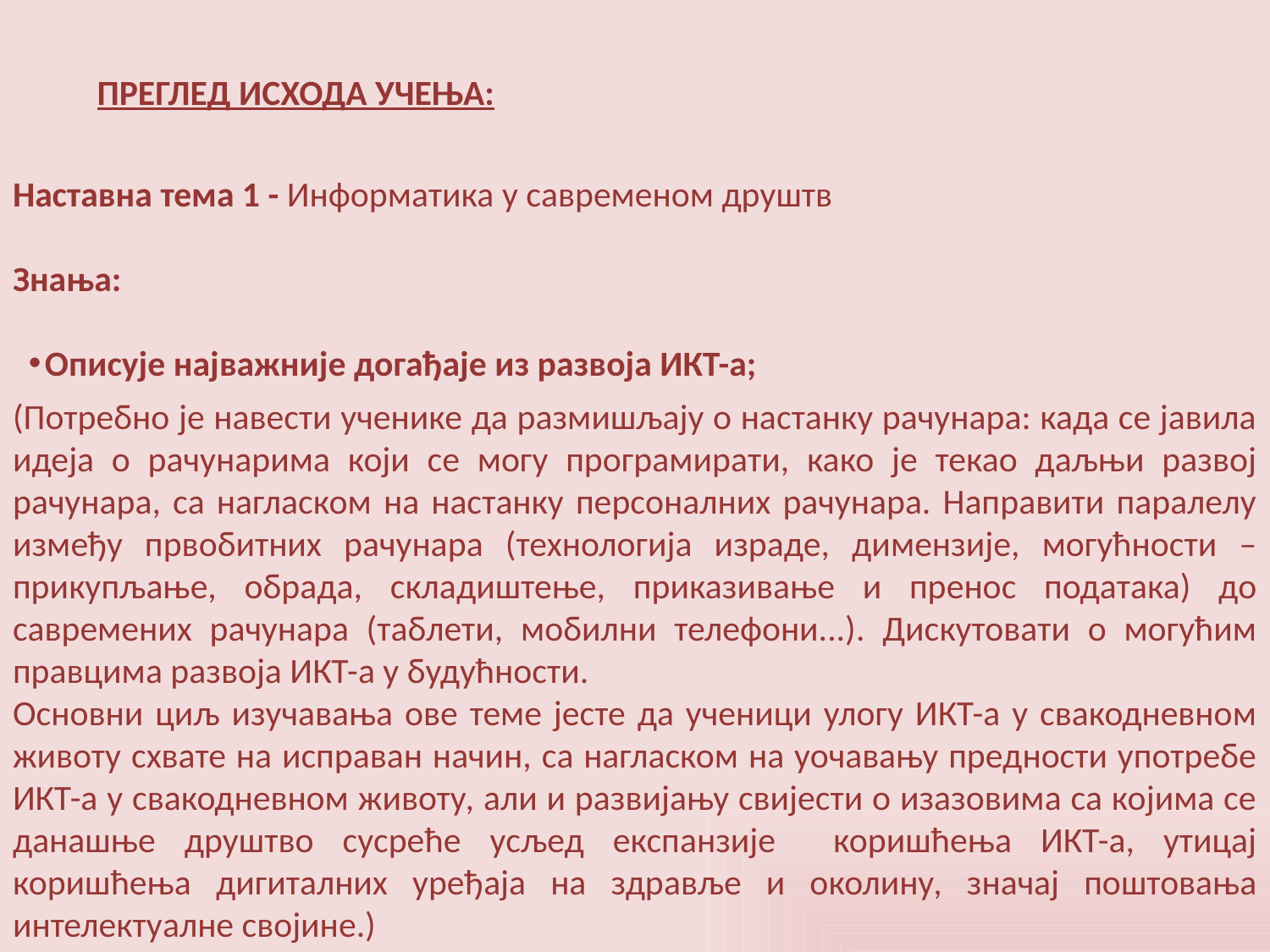

ПРЕГЛЕД ИСХОДА УЧЕЊА:
Наставна тема 1 - Информатика у савременом друштв

Знања:

Описује најважније догађаје из развоја ИКТ-а;
(Потребно је навести ученике да размишљају о настанку рачунара: када се јавила идеја о рачунарима који се могу програмирати, како је текао даљњи развој рачунара, са нагласком на настанку персоналних рачунара. Направити паралелу између првобитних рачунара (технологија израде, димензије, могућности – прикупљање, обрада, складиштење, приказивање и пренос података) до савремених рачунара (таблети, мобилни телефони...). Дискутовати о могућим правцима развоја ИКТ-а у будућности.
Основни циљ изучавања ове теме јесте да ученици улогу ИКТ-а у свакодневном животу схвате на исправан начин, са нагласком на уочавању предности употребе ИКТ-а у свакодневном животу, али и развијању свијести о изазовима са којима се данашње друштво сусреће усљед експанзије  коришћења ИКТ-а, утицај коришћења дигиталних уређаја на здравље и околину, значај поштовања интелектуалнe својинe.)